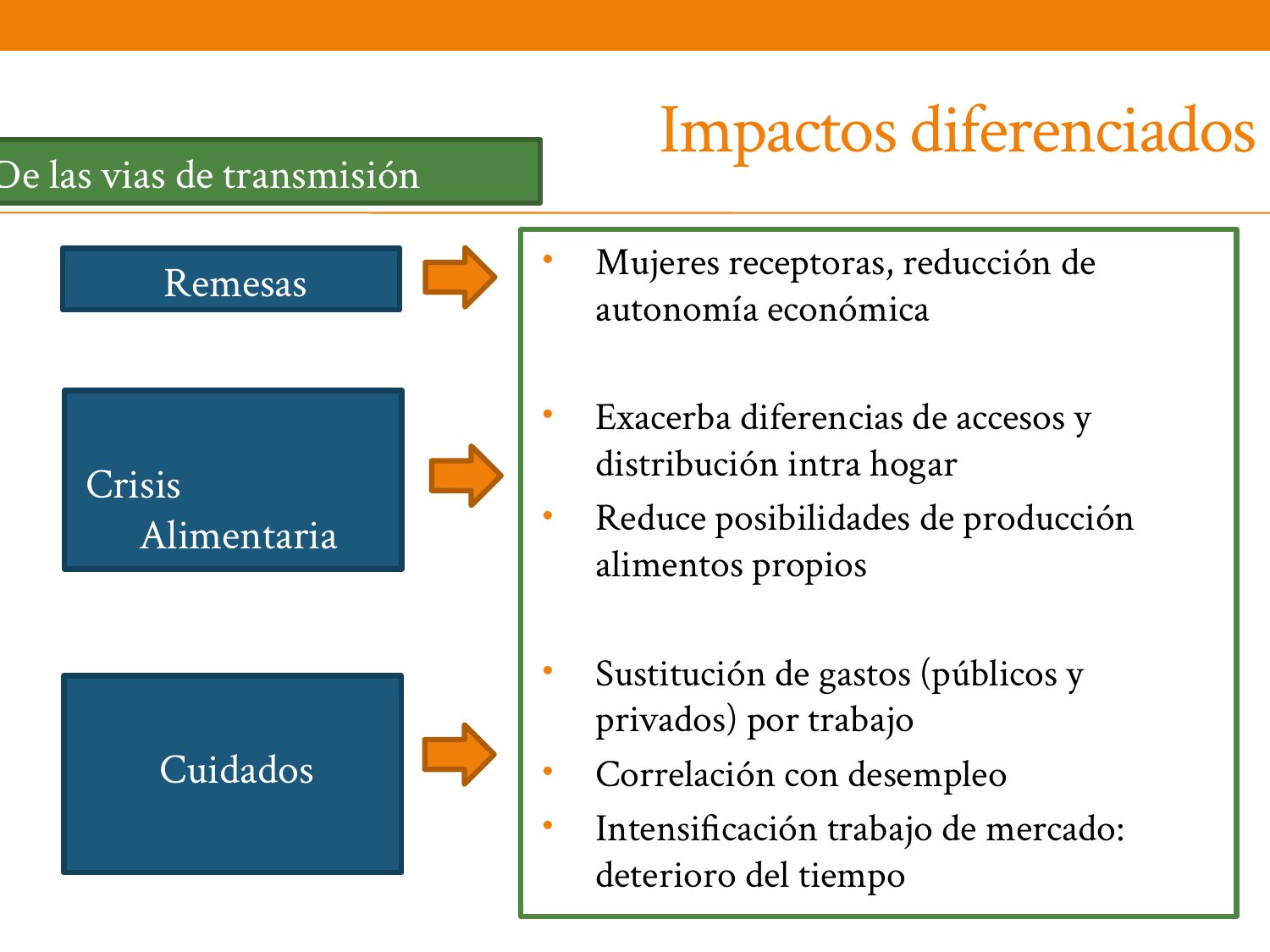

# Impactos diferenciados
De las vias de transmisión
Mujeres receptoras, reducción de autonomía económica

Exacerba diferencias de accesos y distribución intra hogar
Reduce posibilidades de producción alimentos propios

Sustitución de gastos (públicos y privados) por trabajo
Correlación con desempleo
Intensificación trabajo de mercado: deterioro del tiempo

Remesas

Crisis Alimentaria

Cuidados